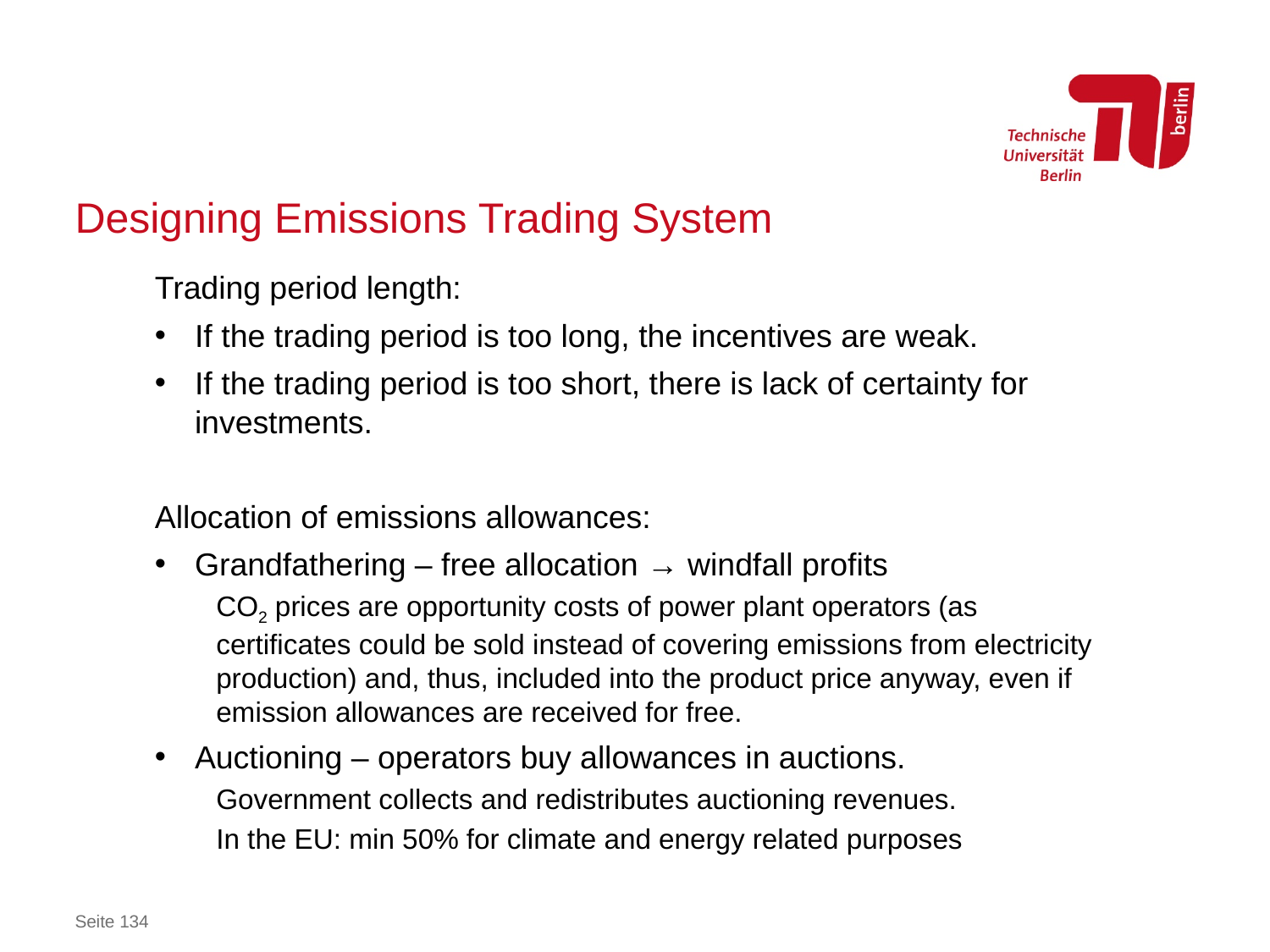

# Designing Emissions Trading System
Trading period length:
If the trading period is too long, the incentives are weak.
If the trading period is too short, there is lack of certainty for investments.

Allocation of emissions allowances:
Grandfathering – free allocation → windfall profits
CO2 prices are opportunity costs of power plant operators (as certificates could be sold instead of covering emissions from electricity production) and, thus, included into the product price anyway, even if emission allowances are received for free.
Auctioning – operators buy allowances in auctions.
Government collects and redistributes auctioning revenues.
In the EU: min 50% for climate and energy related purposes
Seite 134